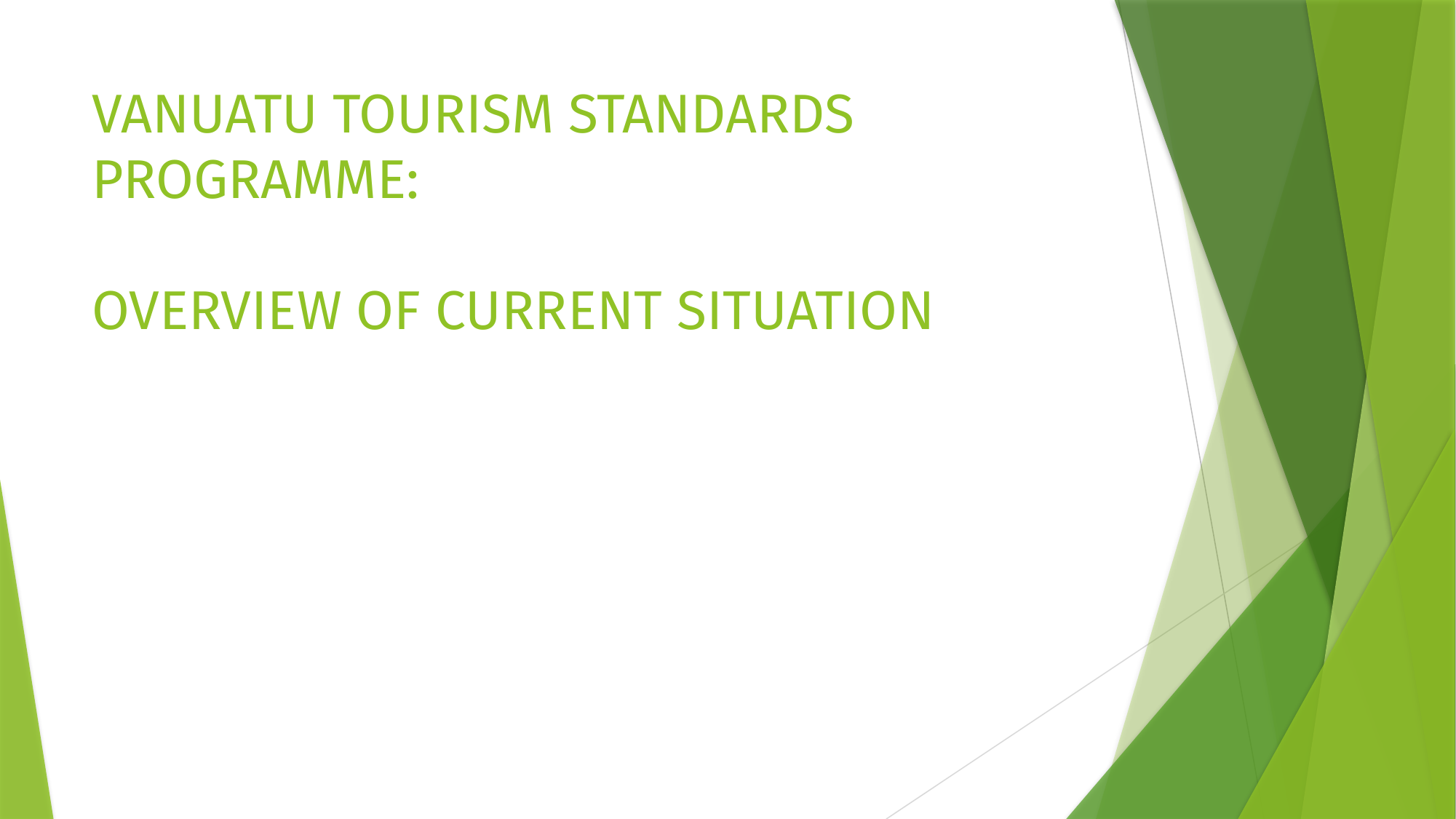

# VANUATU TOURISM STANDARDS PROGRAMME: OVERVIEW OF CURRENT SITUATION